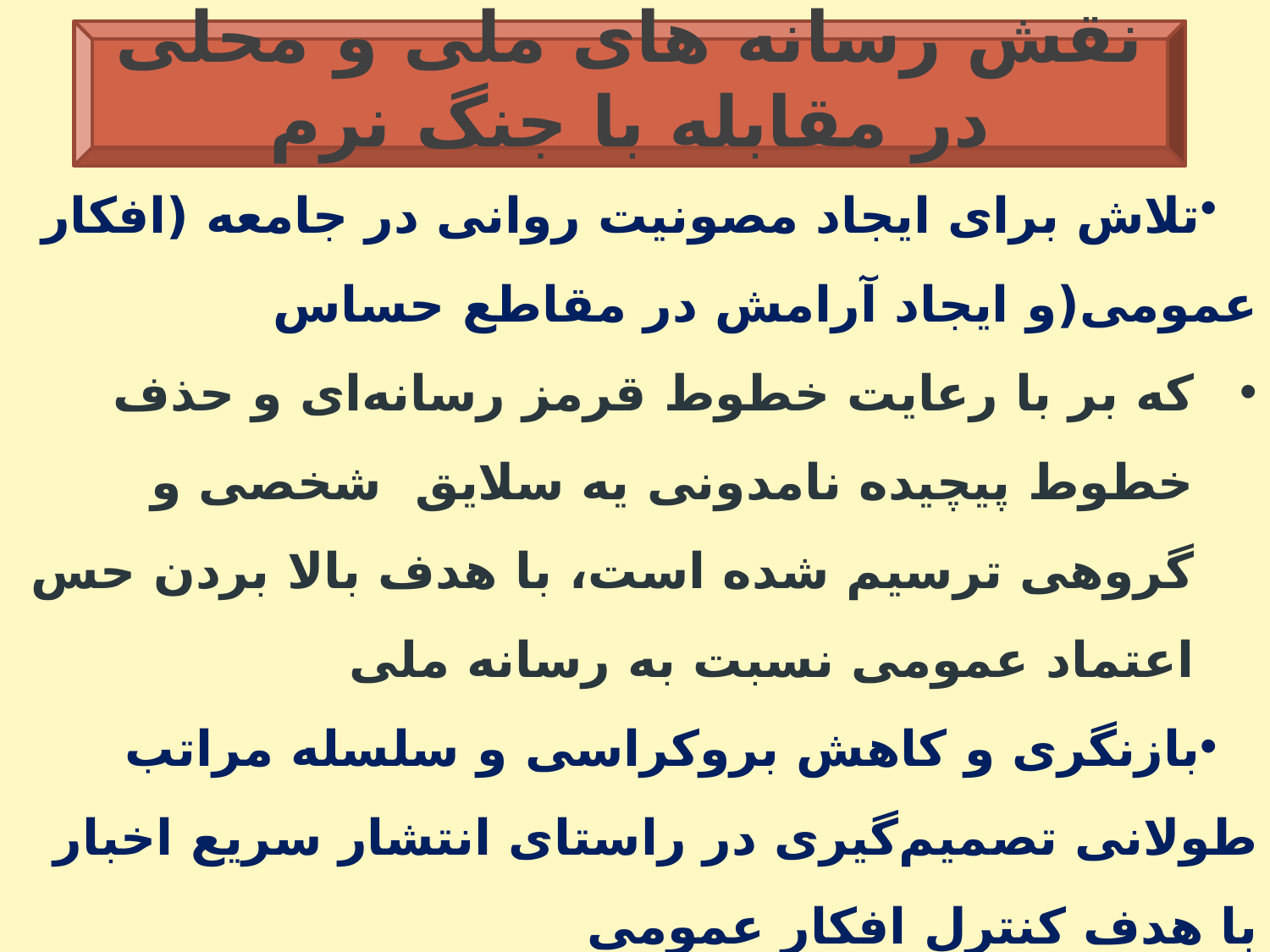

تلاش برای ایجاد مصونیت روانی در جامعه (‌افکار عمومی‌(و ایجاد آرامش در مقاطع حساس
که بر با رعایت خطوط قرمز رسانه‌ای و حذف خطوط پیچیده نامدونی یه سلایق  شخصی و گروهی ترسیم شده است، با هدف بالا بردن حس اعتماد عمومی نسبت به رسانه ملی
بازنگری و کاهش بروکراسی و سلسله مراتب طولانی تصمیم‌گیری در راستای انتشار سریع اخبار با هدف کنترل افکار عمومی
 تربیت و بکار گیری نیروهای ارزشی متعهد و هنرمند و متخصص و اگاه به مقتضیات زمان
تبیین دقیق استراتژی مقابله با جنگ نرم، باید از اهم موضوعات مورد توجه مدیران رسانه  ملی باشد و مهندسی پیام با بهره‌گیری از نقطه نظرات کارشناسان، متخصصان و اندیشمندان آگاه به مبانی هنری در اسرع وقت تدوین و اجرایی شود.

نقش رسانه های ملی و محلی در مقابله با جنگ نرم